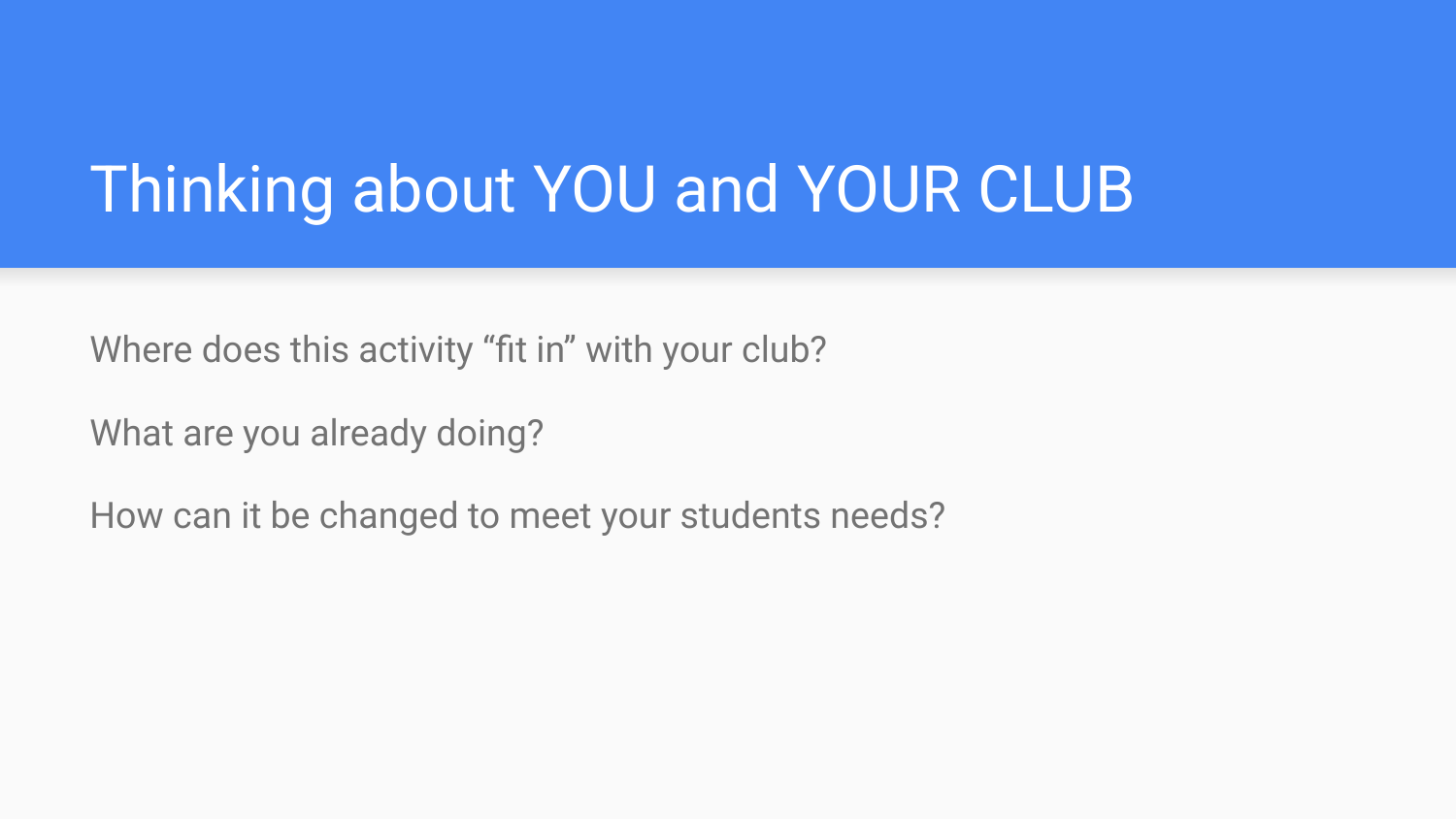

# Thinking about YOU and YOUR CLUB
Where does this activity “fit in” with your club?
What are you already doing?
How can it be changed to meet your students needs?